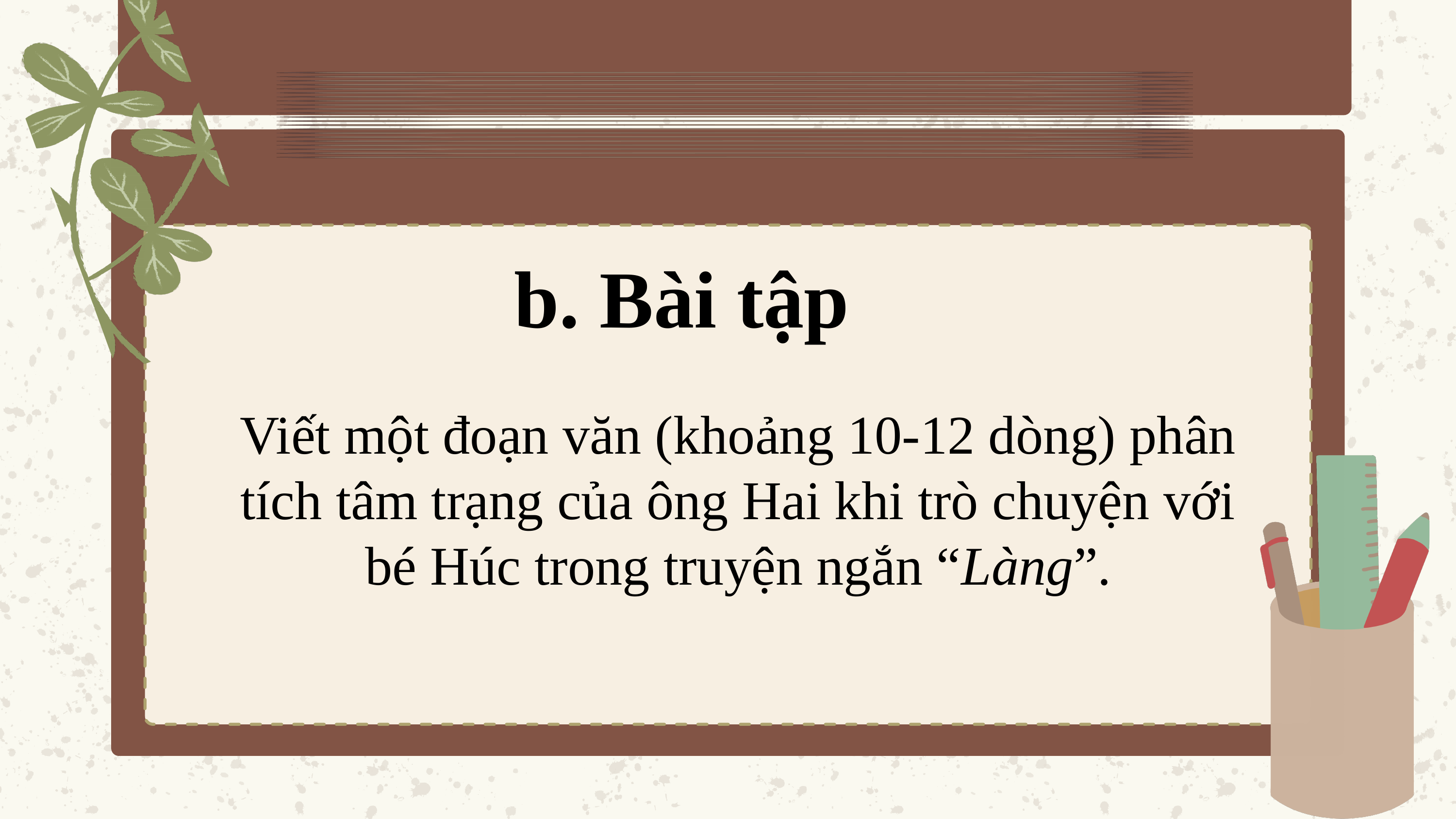

b. Bài tập
Viết một đoạn văn (khoảng 10-12 dòng) phân tích tâm trạng của ông Hai khi trò chuyện với bé Húc trong truyện ngắn “Làng”.